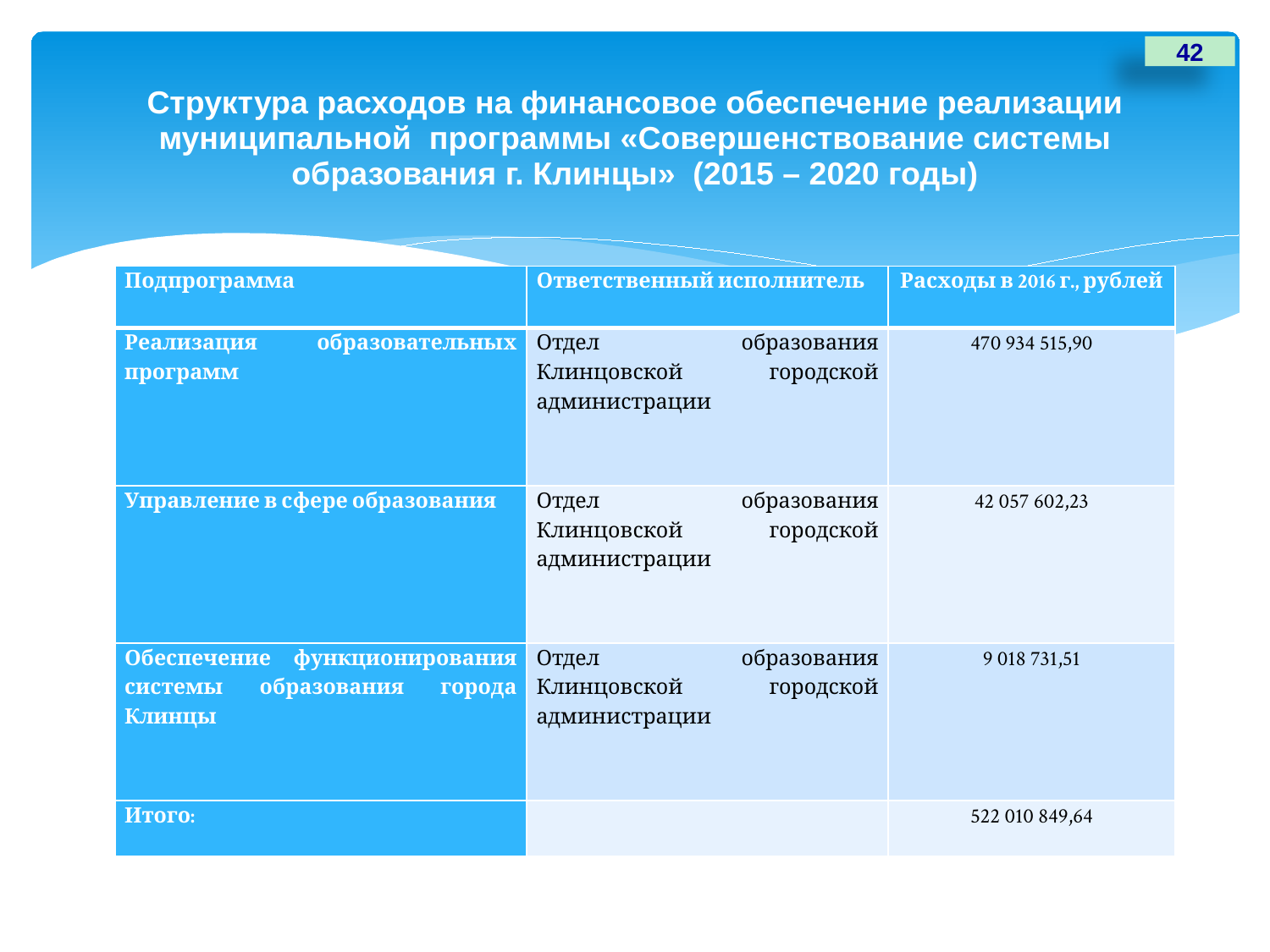

42
# Структура расходов на финансовое обеспечение реализации муниципальной  программы «Совершенствование системы образования г. Клинцы»  (2015 – 2020 годы)
| Подпрограмма | Ответственный исполнитель | Расходы в 2016 г., рублей |
| --- | --- | --- |
| Реализация образовательных программ | Отдел образования Клинцовской городской администрации | 470 934 515,90 |
| Управление в сфере образования | Отдел образования Клинцовской городской администрации | 42 057 602,23 |
| Обеспечение функционирования системы образования города Клинцы | Отдел образования Клинцовской городской администрации | 9 018 731,51 |
| Итого: |  | 522 010 849,64 |